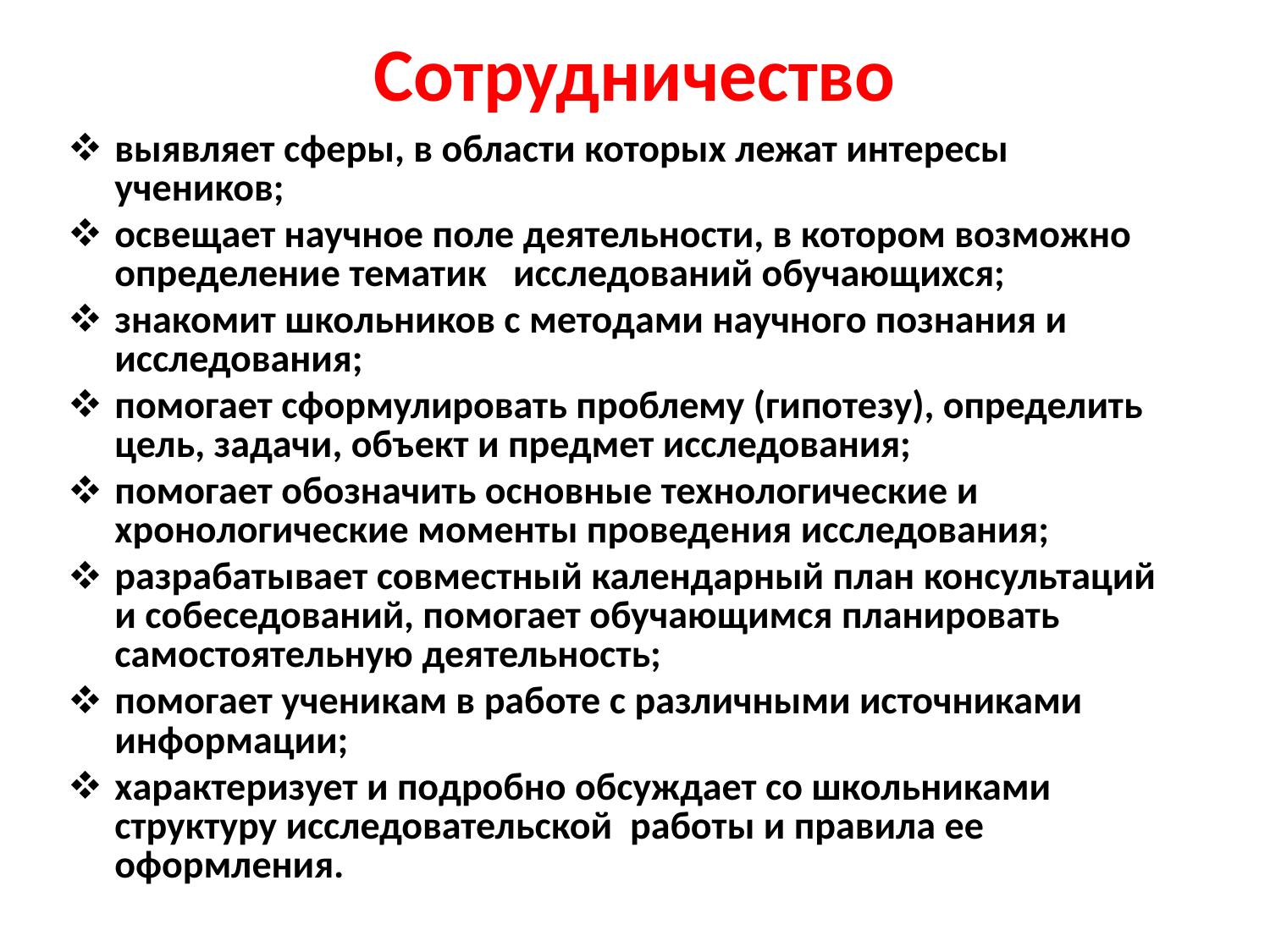

# Сотрудничество
выявляет сферы, в области которых лежат интересы учеников;
освещает научное поле деятельности, в котором возможно определение тематик   исследований обучающихся;
знакомит школьников с методами научного познания и исследования;
помогает сформулировать проблему (гипотезу), определить цель, задачи, объект и предмет исследования;
помогает обозначить основные технологические и хронологические моменты проведения исследования;
разрабатывает совместный календарный план консультаций и собеседований, помогает обучающимся планировать самостоятельную деятельность;
помогает ученикам в работе с различными источниками информации;
характеризует и подробно обсуждает со школьниками структуру исследовательской  работы и правила ее оформления.